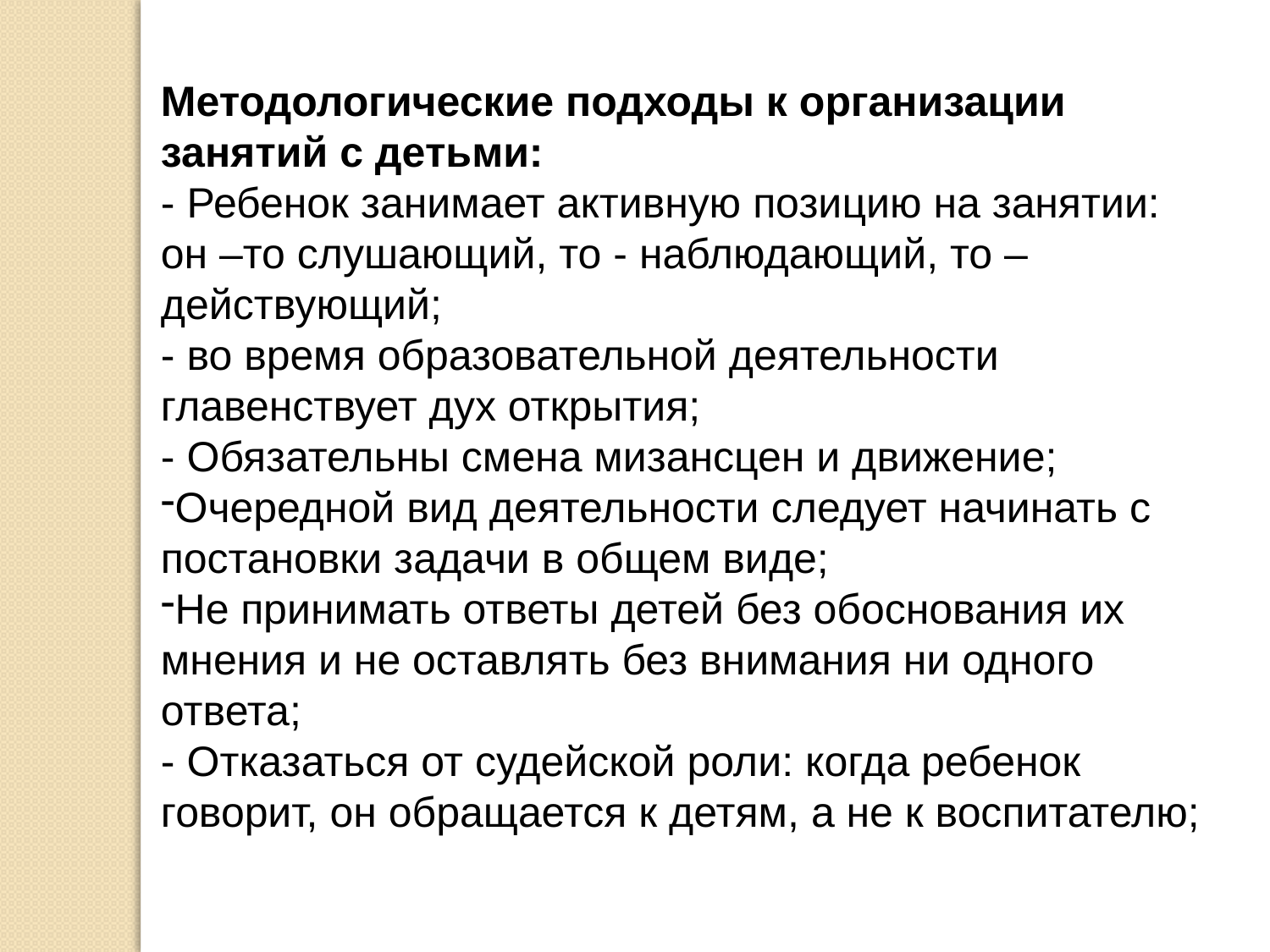

Методологические подходы к организации занятий с детьми:
- Ребенок занимает активную позицию на занятии: он –то слушающий, то - наблюдающий, то – действующий;
- во время образовательной деятельности главенствует дух открытия;
- Обязательны смена мизансцен и движение;
Очередной вид деятельности следует начинать с постановки задачи в общем виде;
Не принимать ответы детей без обоснования их мнения и не оставлять без внимания ни одного ответа;
- Отказаться от судейской роли: когда ребенок говорит, он обращается к детям, а не к воспитателю;